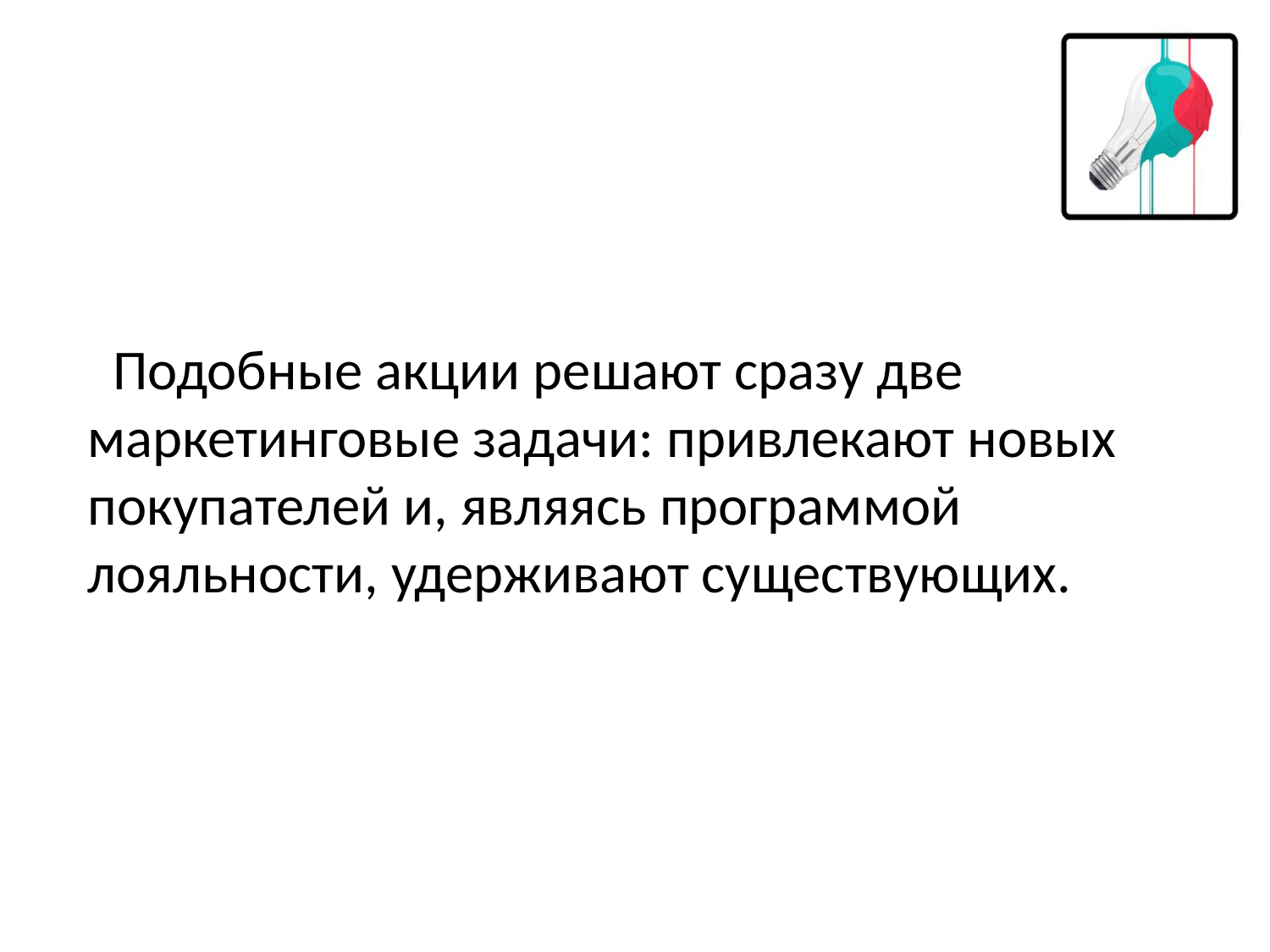

Подобные акции решают сразу две маркетинговые задачи: привлекают новых покупателей и, являясь программой лояльности, удерживают существующих.